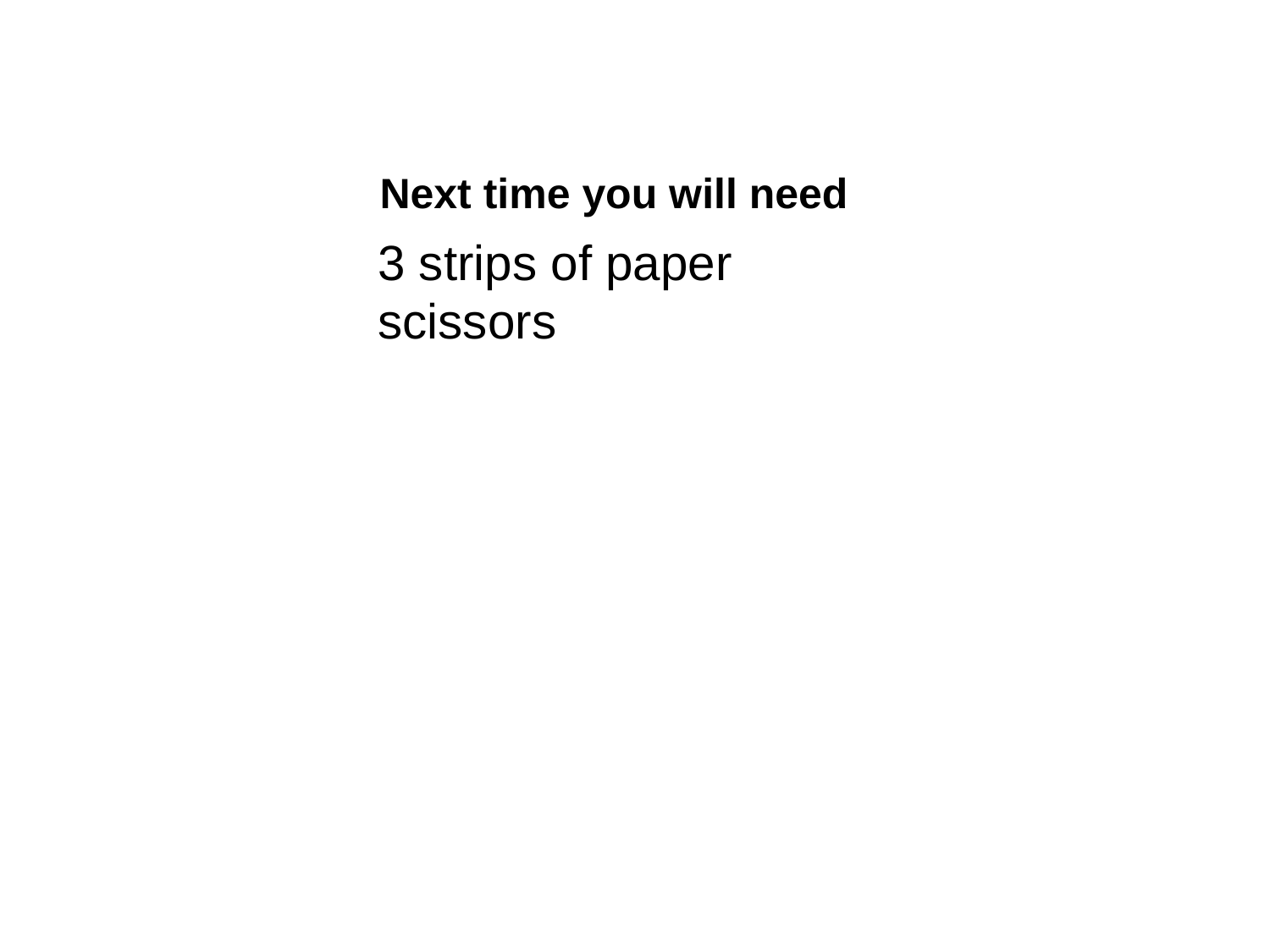

#
Next time you will need
3 strips of paper
scissors